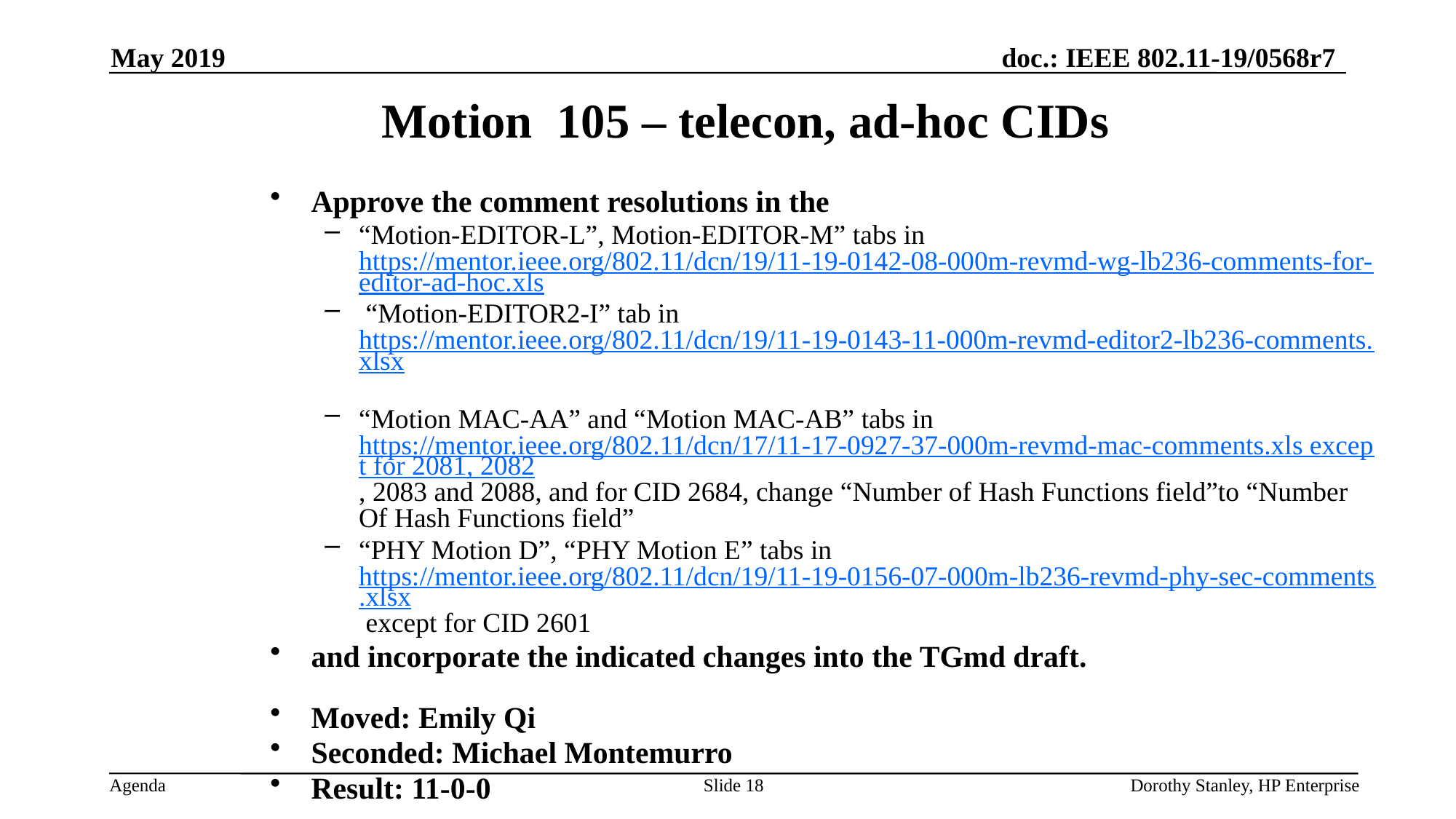

May 2019
Motion  105 – telecon, ad-hoc CIDs
Approve the comment resolutions in the
“Motion-EDITOR-L”, Motion-EDITOR-M” tabs in https://mentor.ieee.org/802.11/dcn/19/11-19-0142-08-000m-revmd-wg-lb236-comments-for-editor-ad-hoc.xls
 “Motion-EDITOR2-I” tab in https://mentor.ieee.org/802.11/dcn/19/11-19-0143-11-000m-revmd-editor2-lb236-comments.xlsx
“Motion MAC-AA” and “Motion MAC-AB” tabs in https://mentor.ieee.org/802.11/dcn/17/11-17-0927-37-000m-revmd-mac-comments.xls except for 2081, 2082, 2083 and 2088, and for CID 2684, change “Number of Hash Functions field”to “Number Of Hash Functions field”
“PHY Motion D”, “PHY Motion E” tabs in https://mentor.ieee.org/802.11/dcn/19/11-19-0156-07-000m-lb236-revmd-phy-sec-comments.xlsx except for CID 2601
and incorporate the indicated changes into the TGmd draft.
Moved: Emily Qi
Seconded: Michael Montemurro
Result: 11-0-0

Slide 18
Dorothy Stanley, HP Enterprise